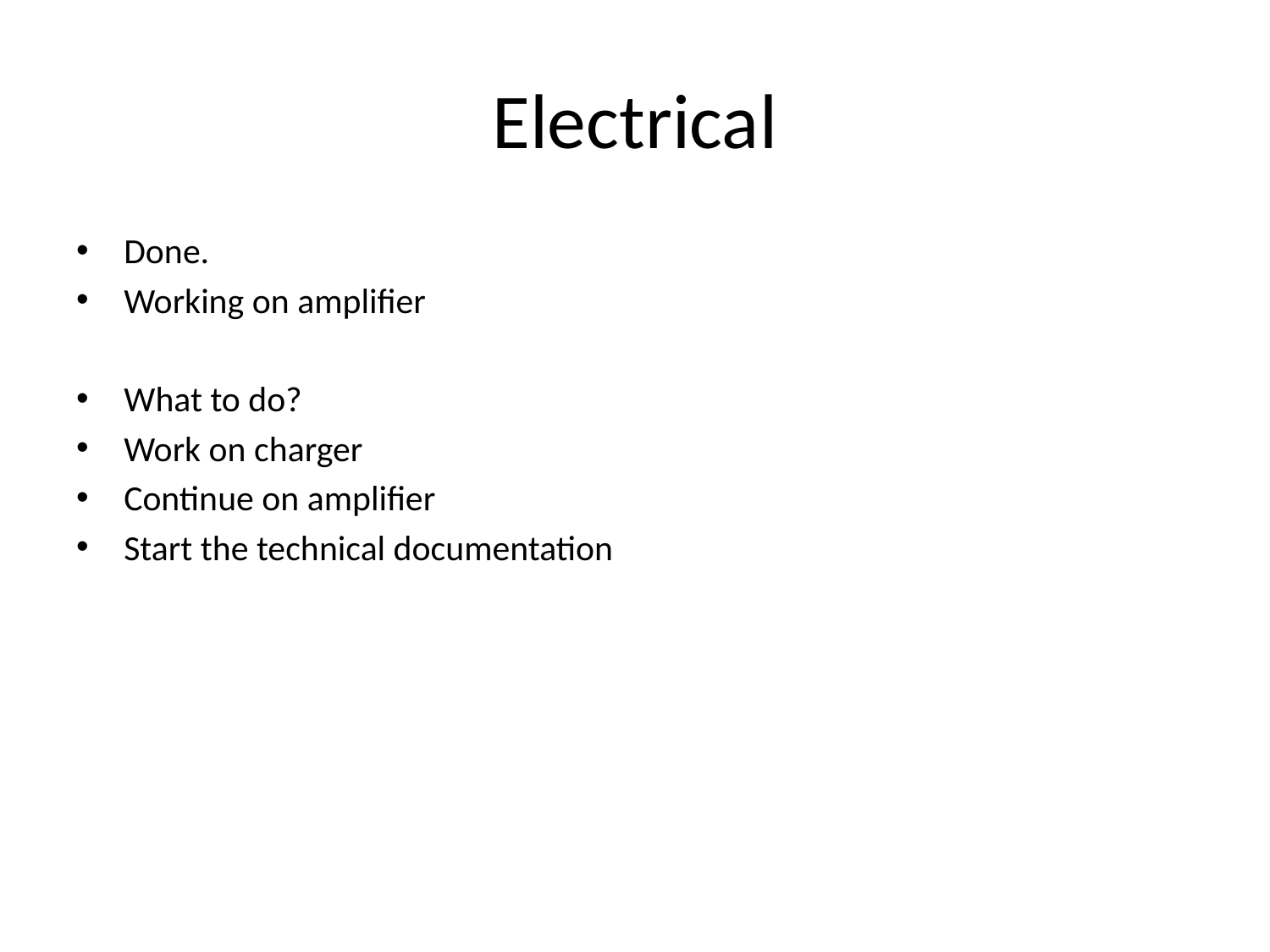

# Electrical
Done.
Working on amplifier

What to do?
Work on charger
Continue on amplifier
Start the technical documentation